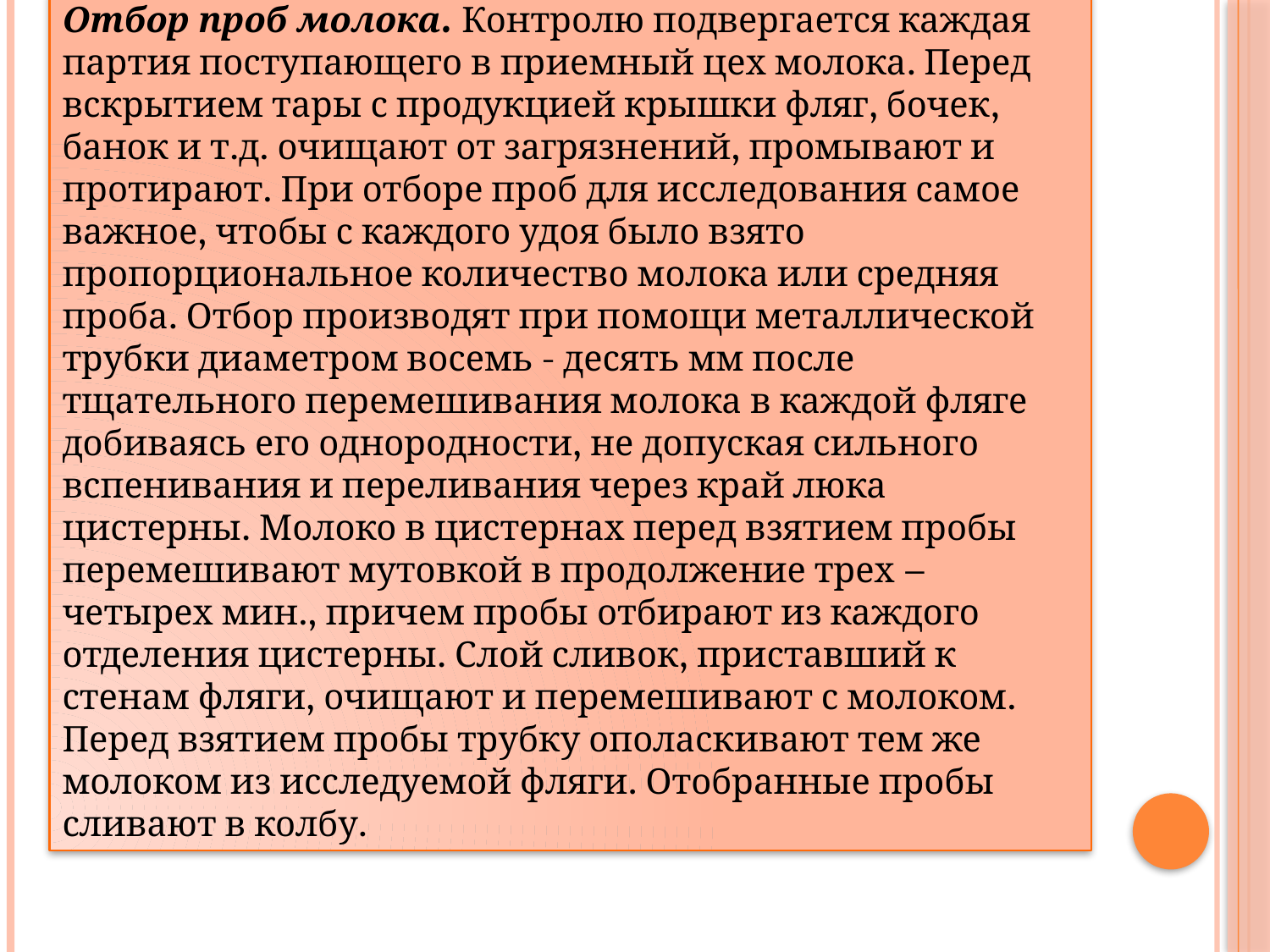

Отбор проб молока. Контролю подвергается каждая партия поступающего в приемный цех молока. Перед вскрытием тары с продукцией крышки фляг, бочек, банок и т.д. очищают от загрязнений, промывают и протирают. При отборе проб для исследования самое важное, чтобы с каждого удоя было взято пропорциональное количество молока или средняя проба. Отбор производят при помощи металлической трубки диаметром восемь - десять мм после тщательного перемешивания молока в каждой фляге добиваясь его однородности, не допуская сильного вспенивания и переливания через край люка цистерны. Молоко в цистернах перед взятием пробы перемешивают мутовкой в продолжение трех – четырех мин., причем пробы отбирают из каждого отделения цистерны. Слой сливок, приставший к стенам фляги, очищают и перемешивают с молоком. Перед взятием пробы трубку ополаскивают тем же молоком из исследуемой фляги. Отобранные пробы сливают в колбу.